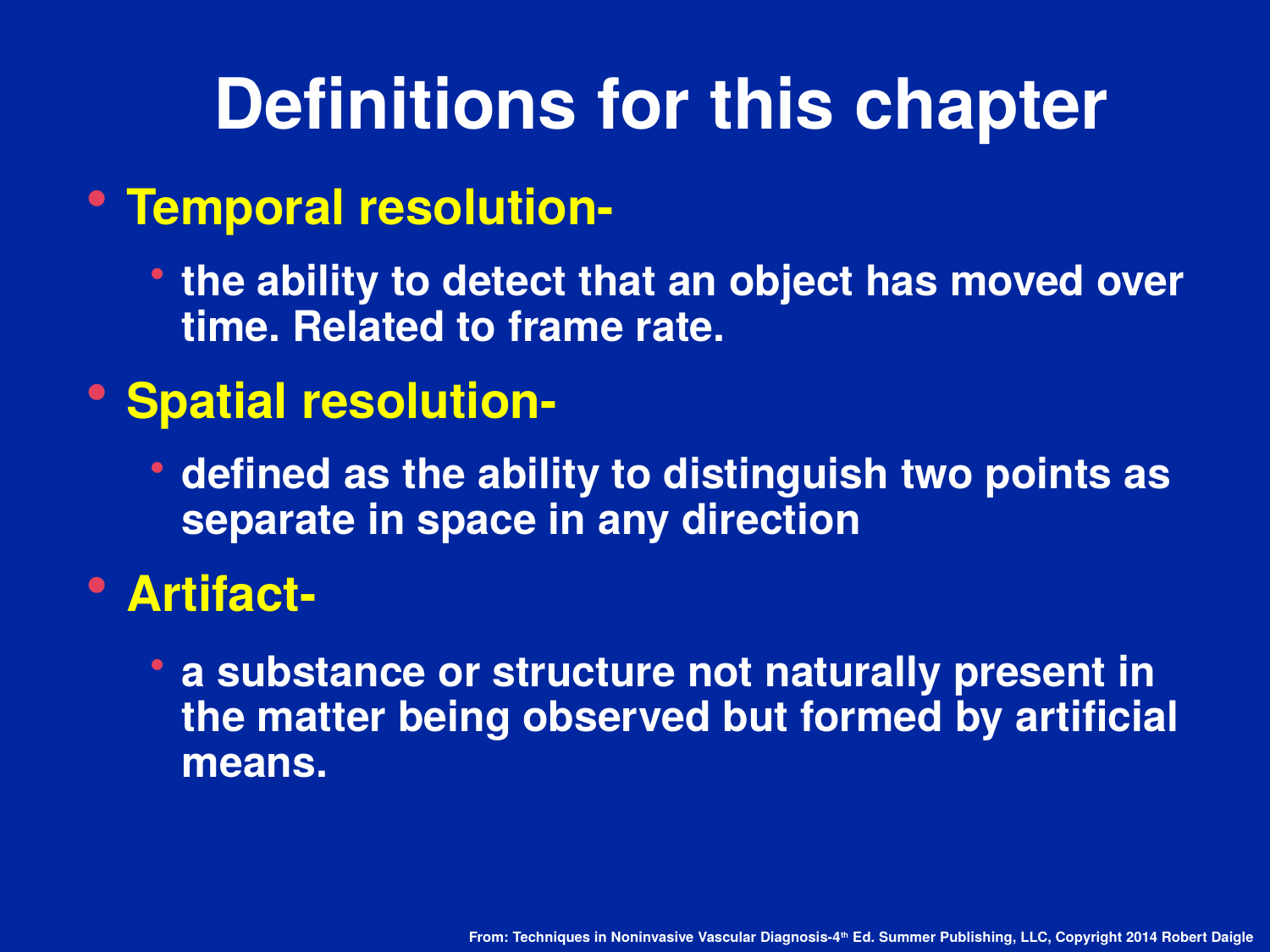

# Definitions for this chapter
Temporal resolution-
the ability to detect that an object has moved over time. Related to frame rate.
Spatial resolution-
defined as the ability to distinguish two points as separate in space in any direction
Artifact-
a substance or structure not naturally present in the matter being observed but formed by artificial means.